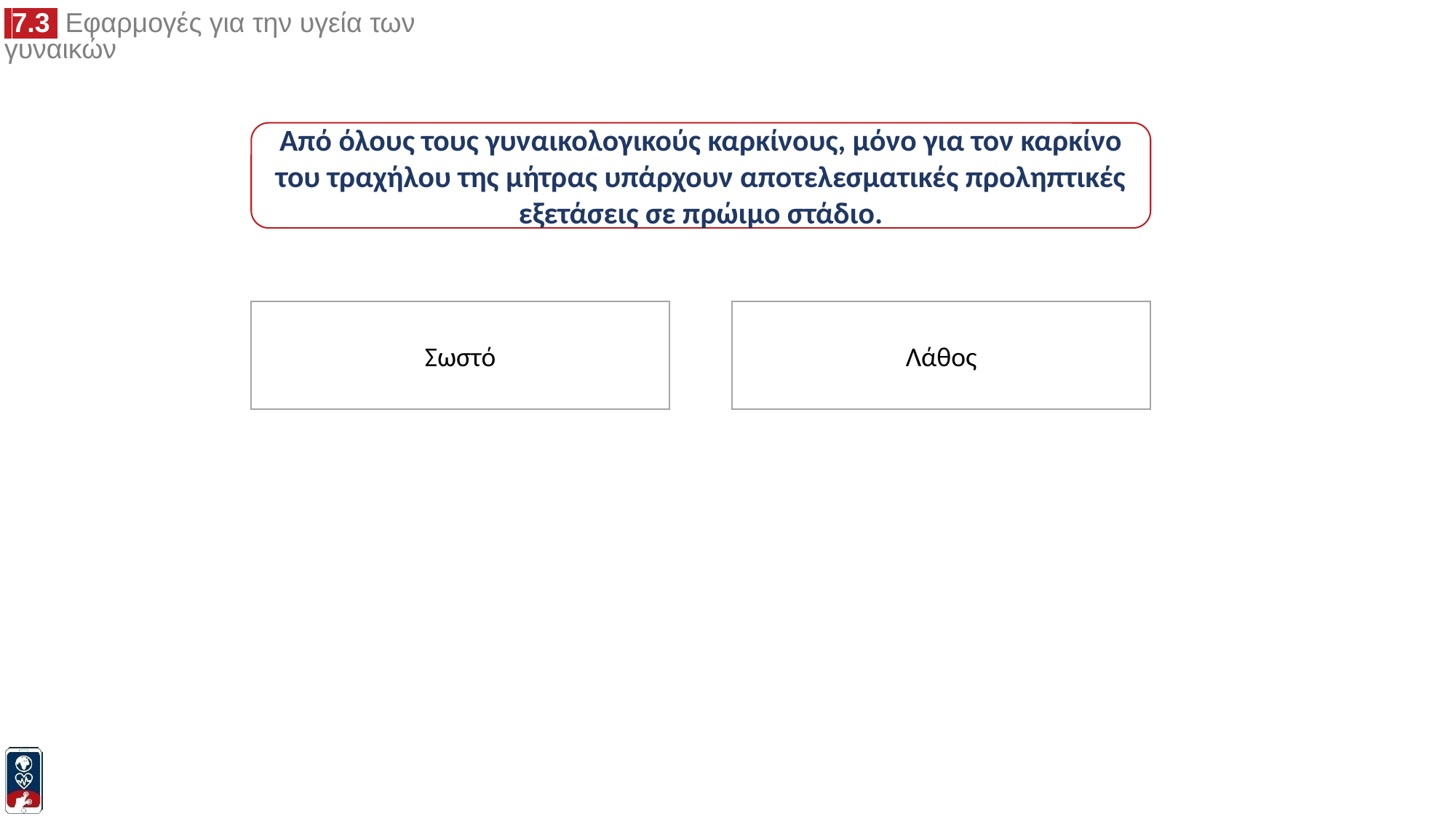

Από όλους τους γυναικολογικούς καρκίνους, μόνο για τον καρκίνο του τραχήλου της μήτρας υπάρχουν αποτελεσματικές προληπτικές εξετάσεις σε πρώιμο στάδιο.
Σωστό
Λάθος